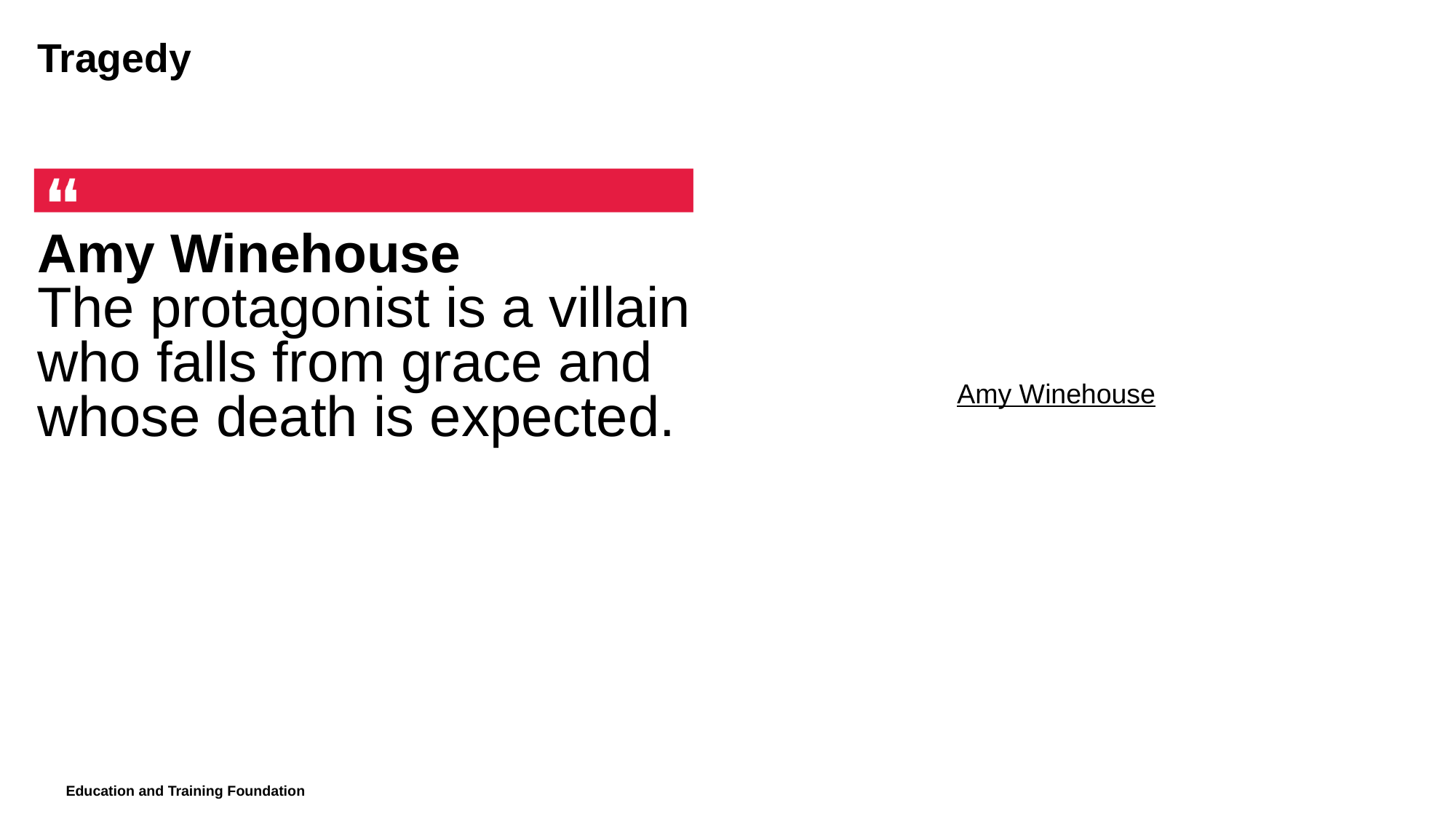

# Tragedy
Amy Winehouse
The protagonist is a villain who falls from grace and whose death is expected.

Amy Winehouse

Education and Training Foundation